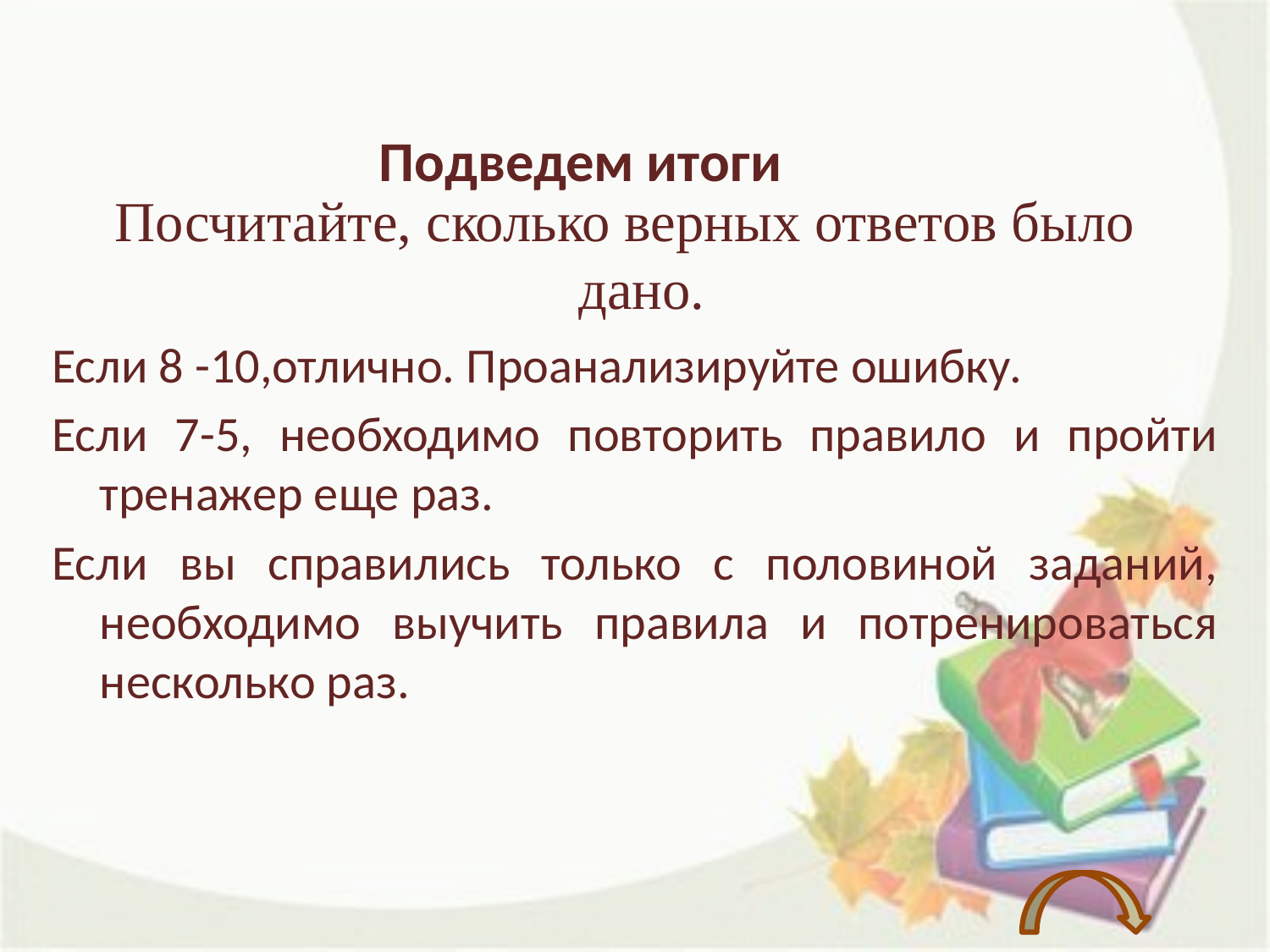

Подведем итоги

Посчитайте, сколько верных ответов было дано.

Если 8 -10,отлично. Проанализируйте ошибку.
Если 7-5, необходимо повторить правило и пройти тренажер еще раз.
Если вы справились только с половиной заданий, необходимо выучить правила и потренироваться несколько раз.